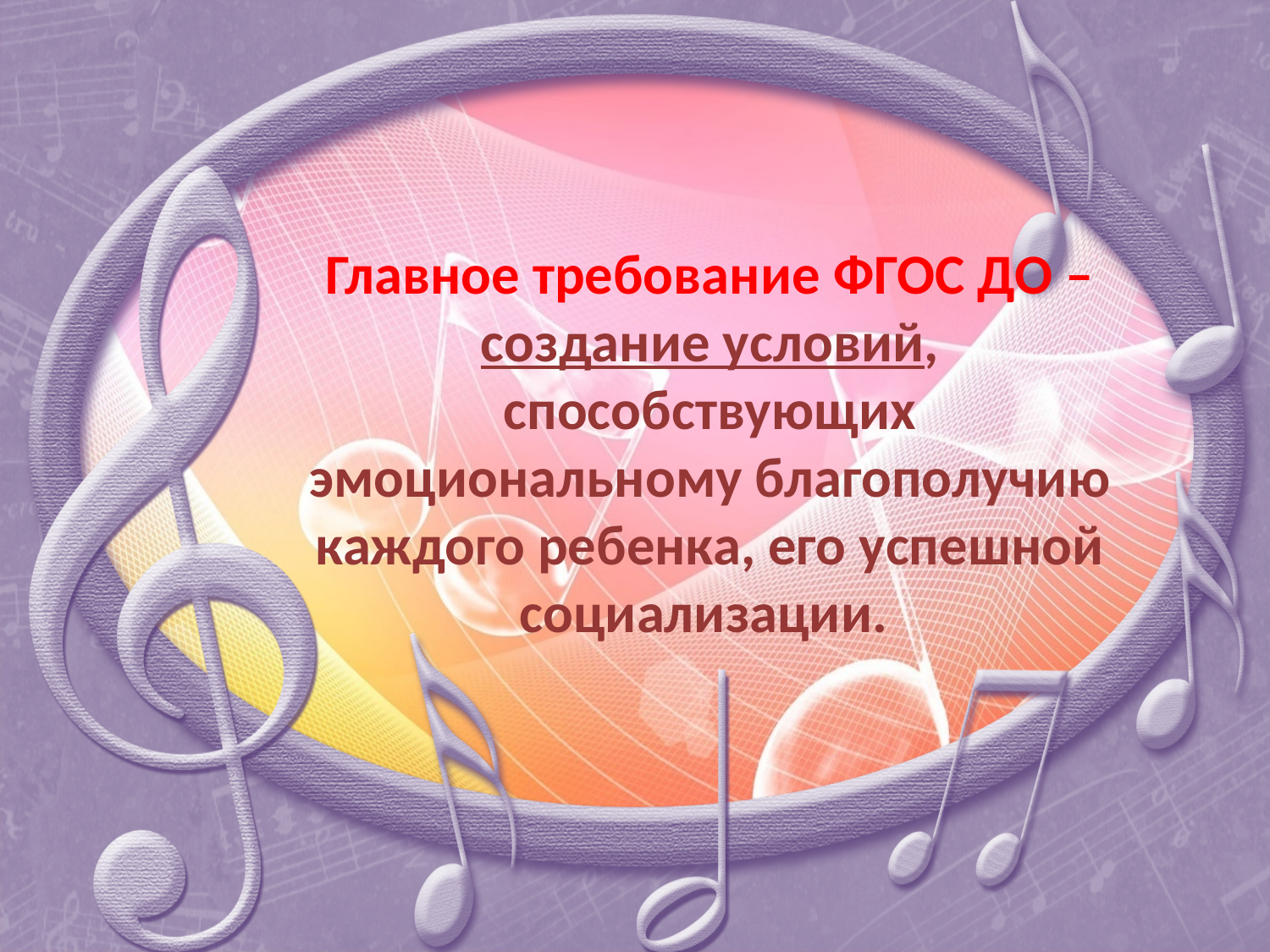

# Главное требование ФГОС ДО – создание условий, способствующих эмоциональному благополучию каждого ребенка, его успешной социализации.